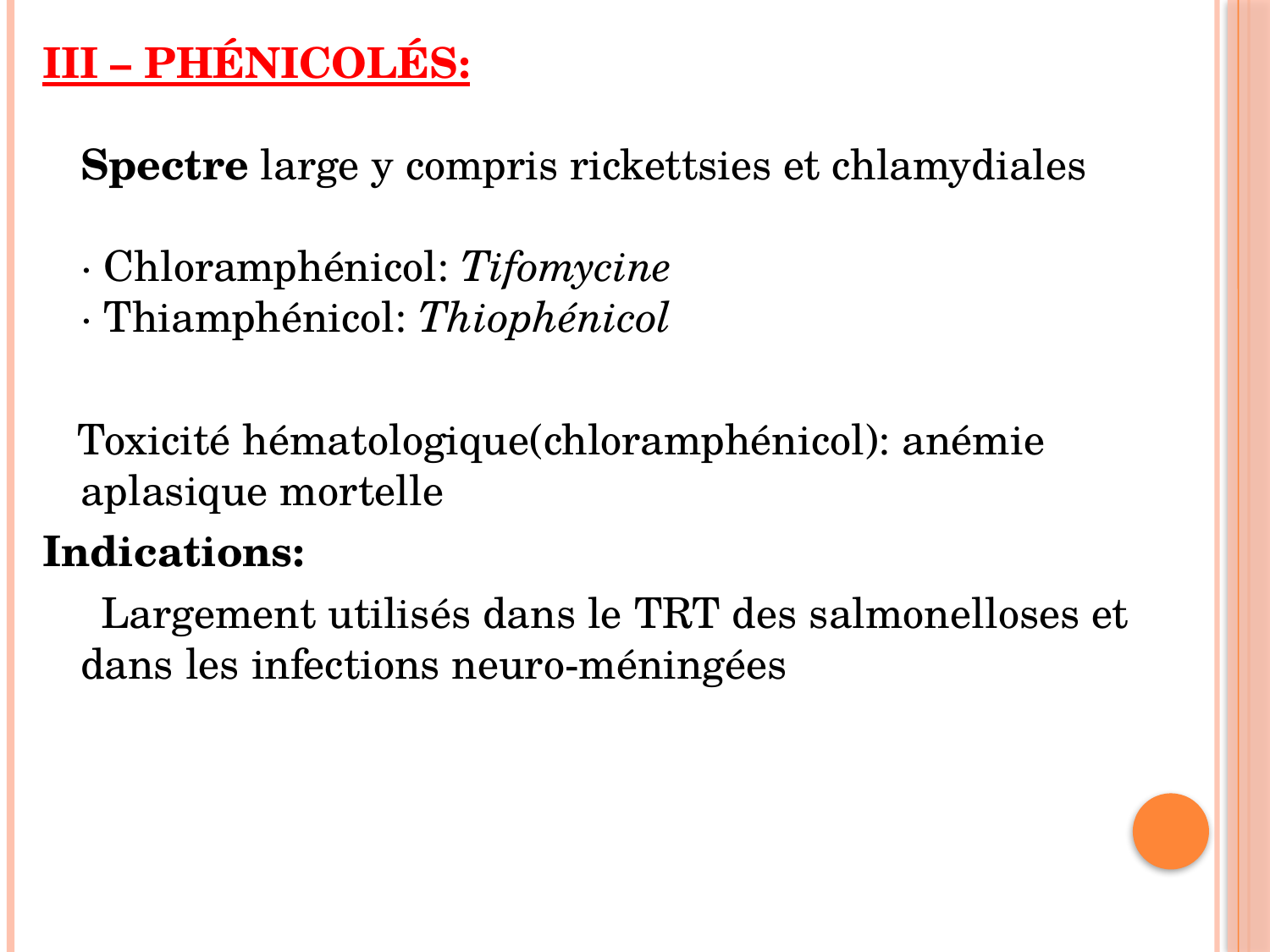

III – PHÉNICOLÉS:
Spectre large y compris rickettsies et chlamydiales
· Chloramphénicol: Tifomycine
· Thiamphénicol: Thiophénicol

   Toxicité hématologique(chloramphénicol): anémie aplasique mortelle
Indications:
     Largement utilisés dans le TRT des salmonelloses et dans les infections neuro-méningées